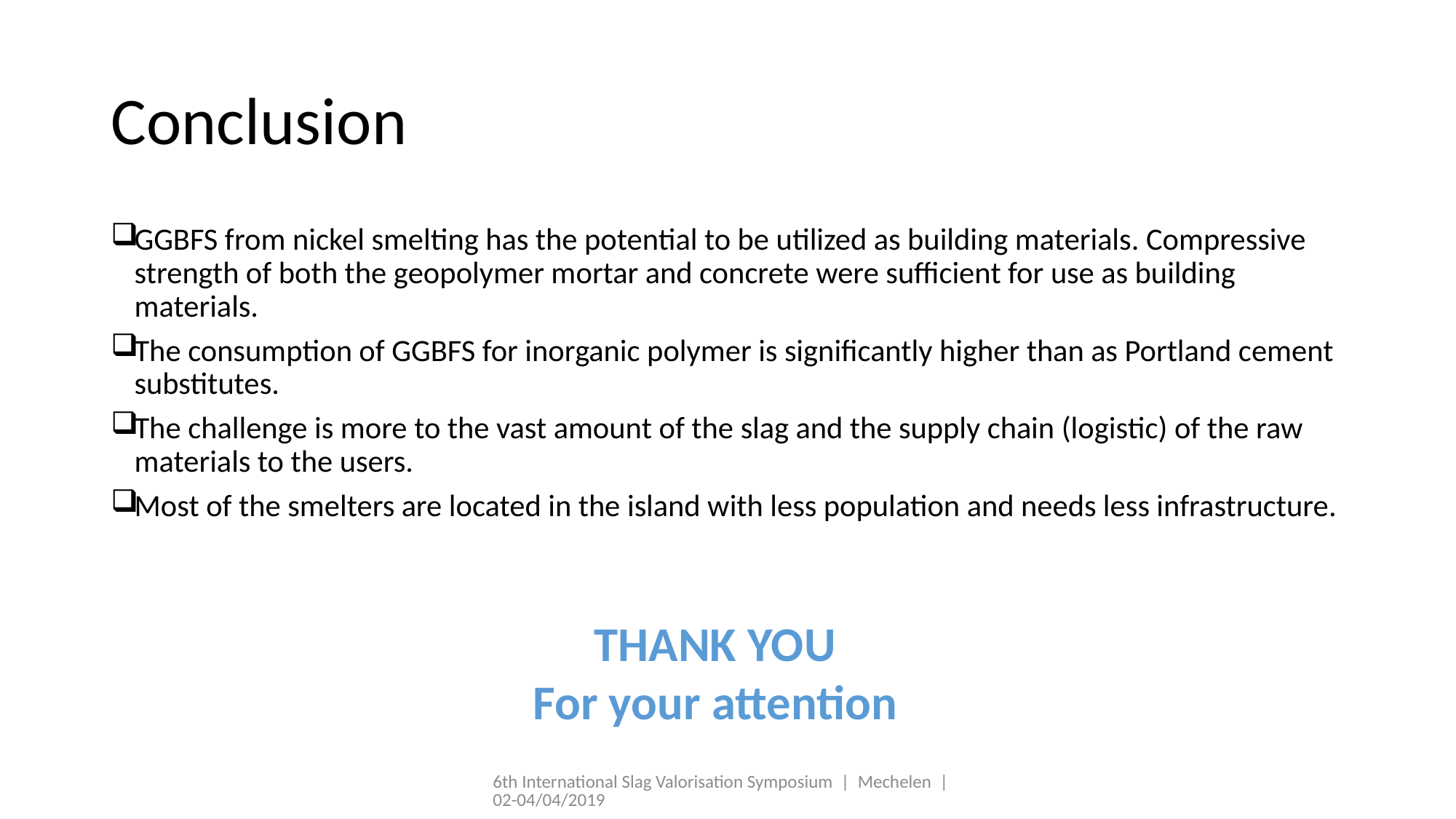

# Conclusion
GGBFS from nickel smelting has the potential to be utilized as building materials. Compressive strength of both the geopolymer mortar and concrete were sufficient for use as building materials.
The consumption of GGBFS for inorganic polymer is significantly higher than as Portland cement substitutes.
The challenge is more to the vast amount of the slag and the supply chain (logistic) of the raw materials to the users.
Most of the smelters are located in the island with less population and needs less infrastructure.
THANK YOU
For your attention
6th International Slag Valorisation Symposium  |  Mechelen  |  02-04/04/2019